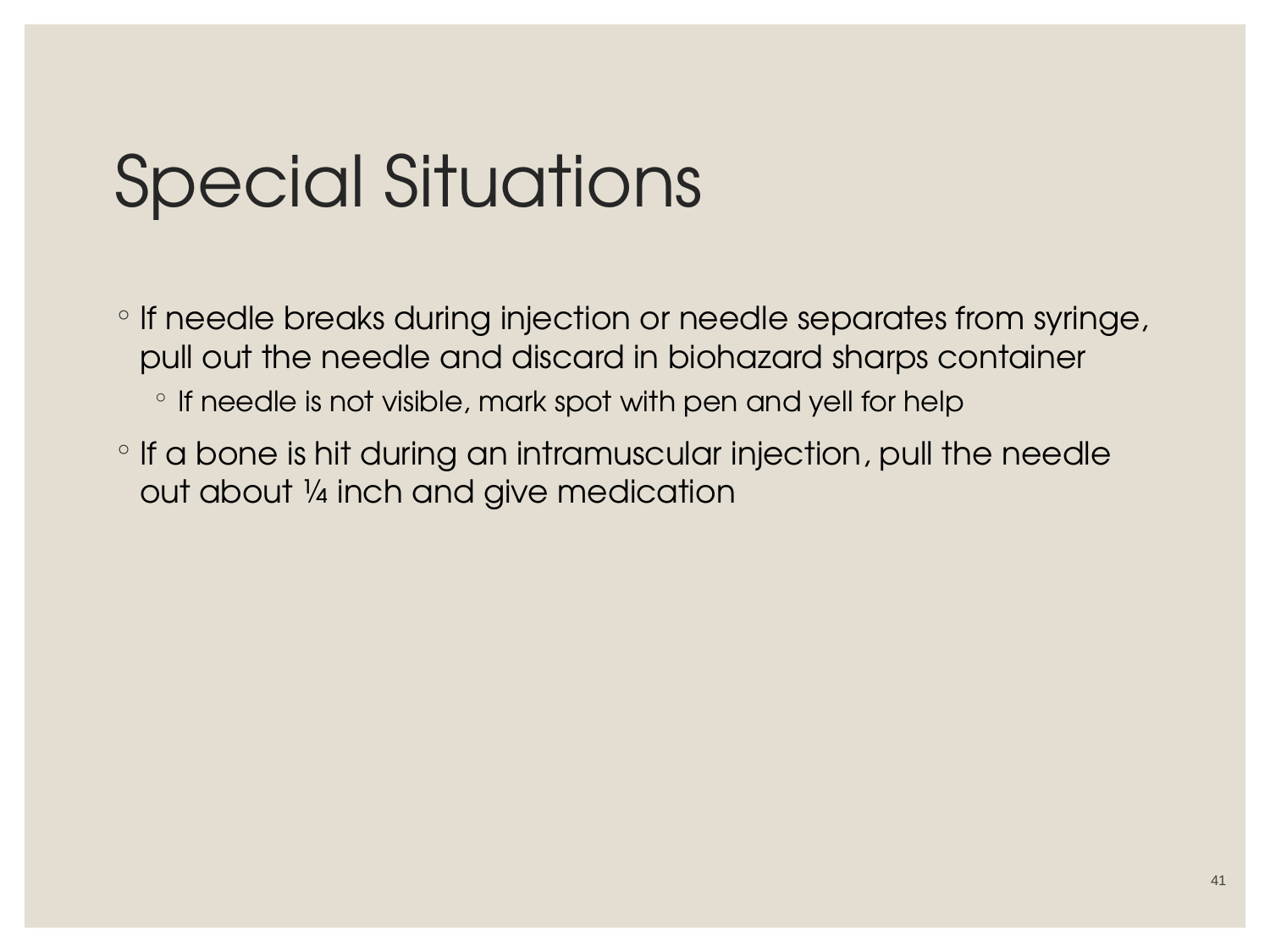

# Special Situations
If needle breaks during injection or needle separates from syringe, pull out the needle and discard in biohazard sharps container
If needle is not visible, mark spot with pen and yell for help
If a bone is hit during an intramuscular injection, pull the needle out about ¼ inch and give medication
 41